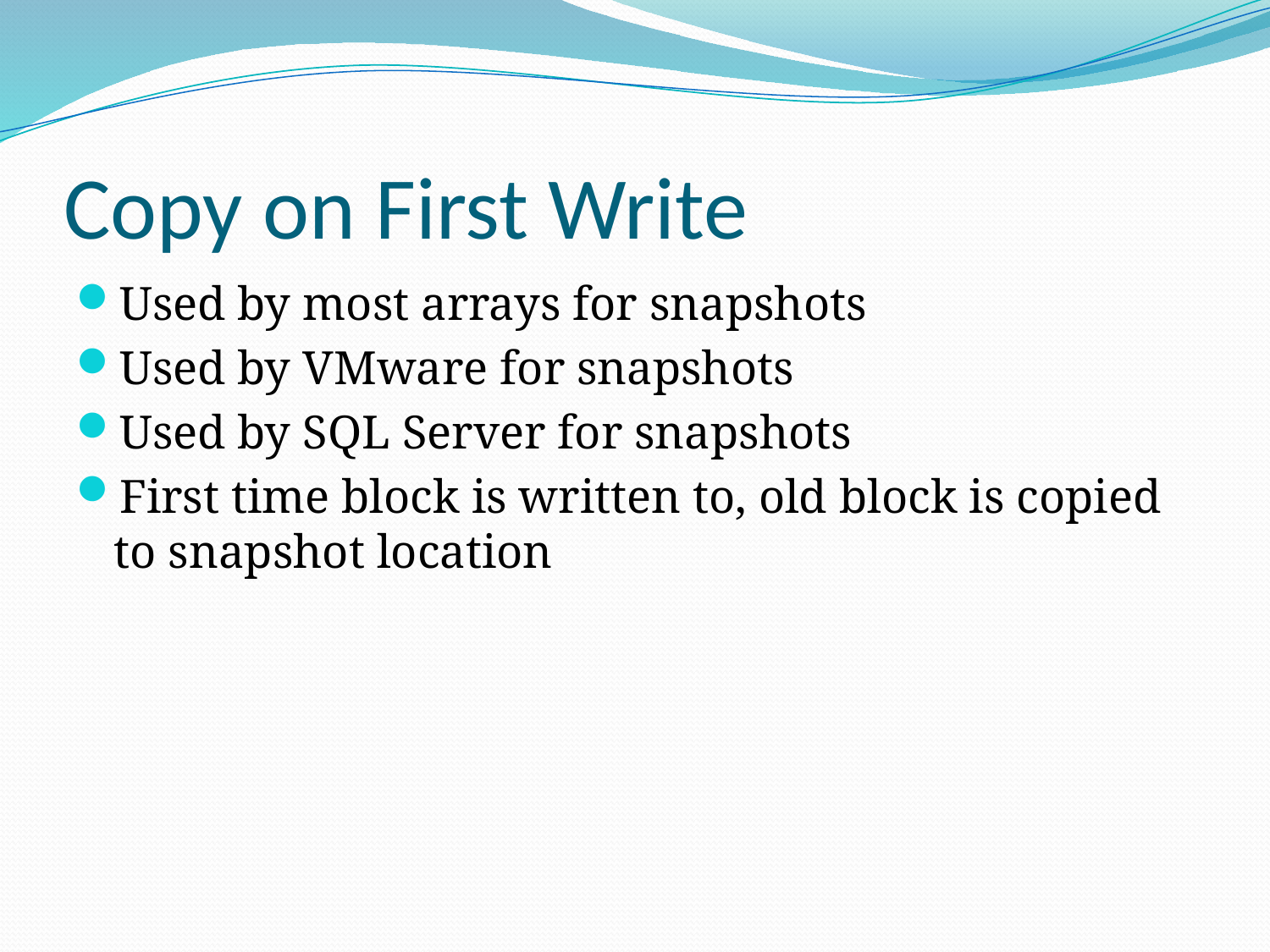

# Copy on First Write
Used by most arrays for snapshots
Used by VMware for snapshots
Used by SQL Server for snapshots
First time block is written to, old block is copied to snapshot location